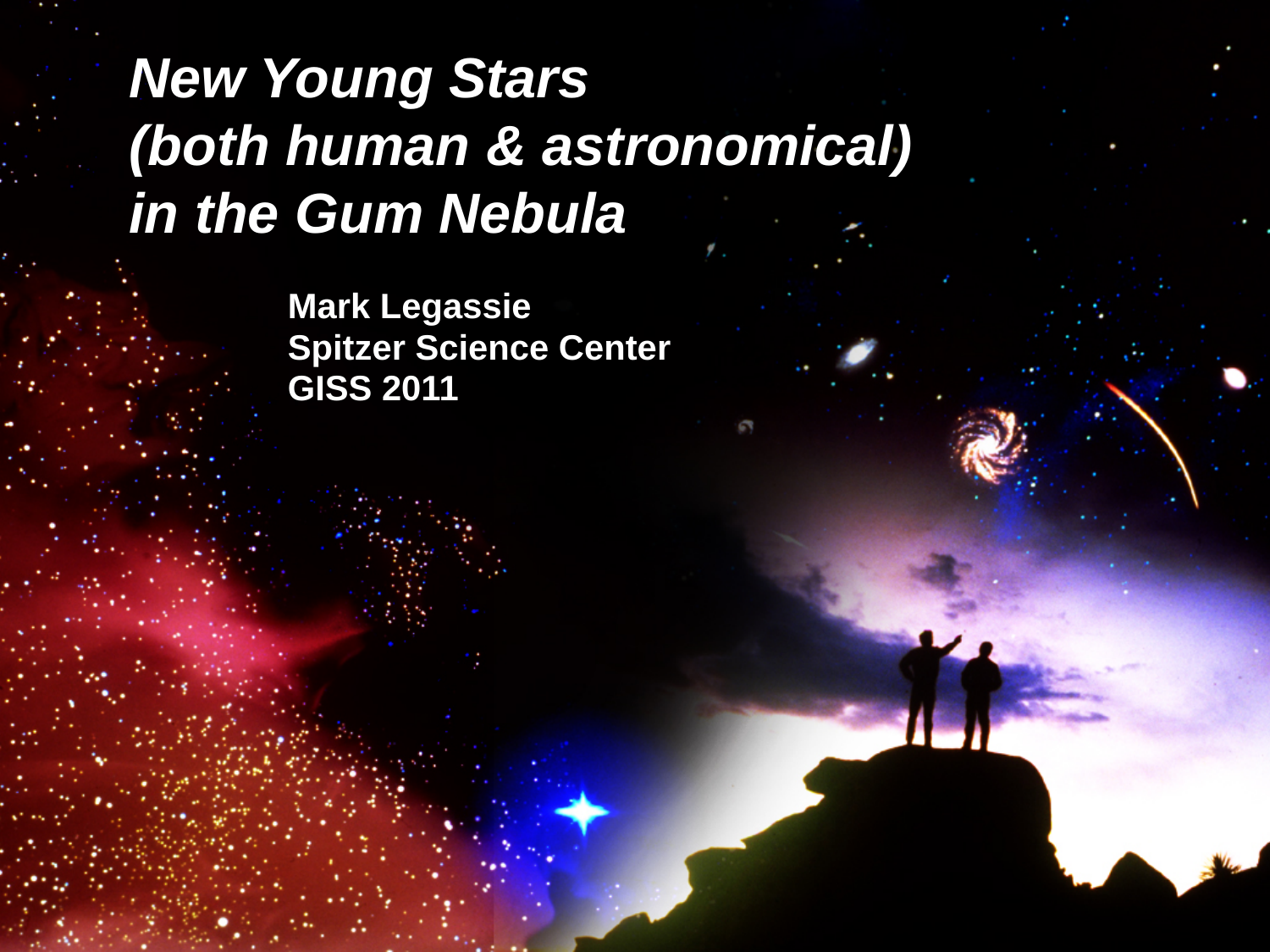

# New Young Stars (both human & astronomical) in the Gum Nebula
Mark Legassie
Spitzer Science Center
GISS 2011